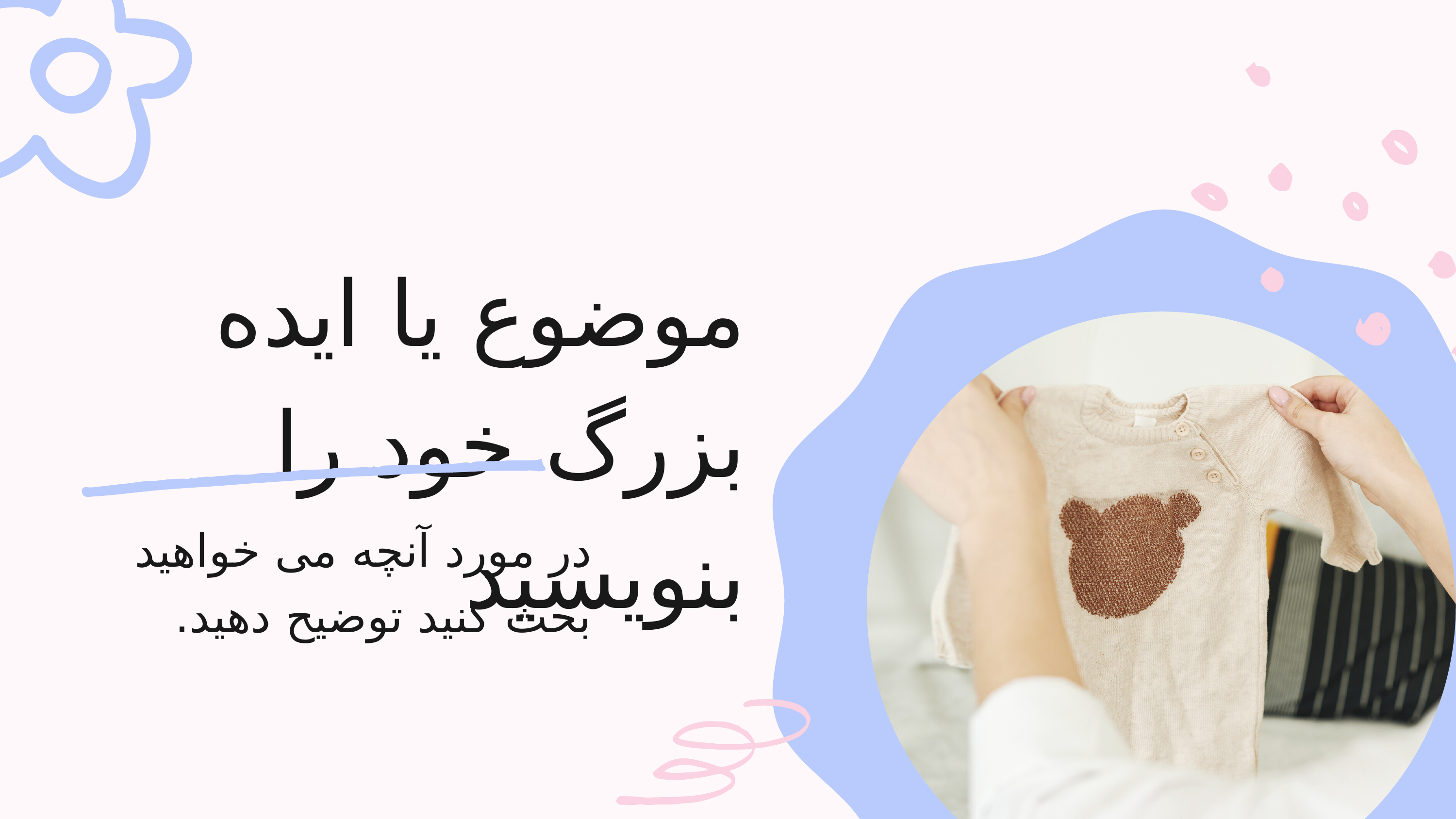

موضوع یا ایده بزرگ خود را بنویسید

در مورد آنچه می خواهید بحث کنید توضیح دهید.